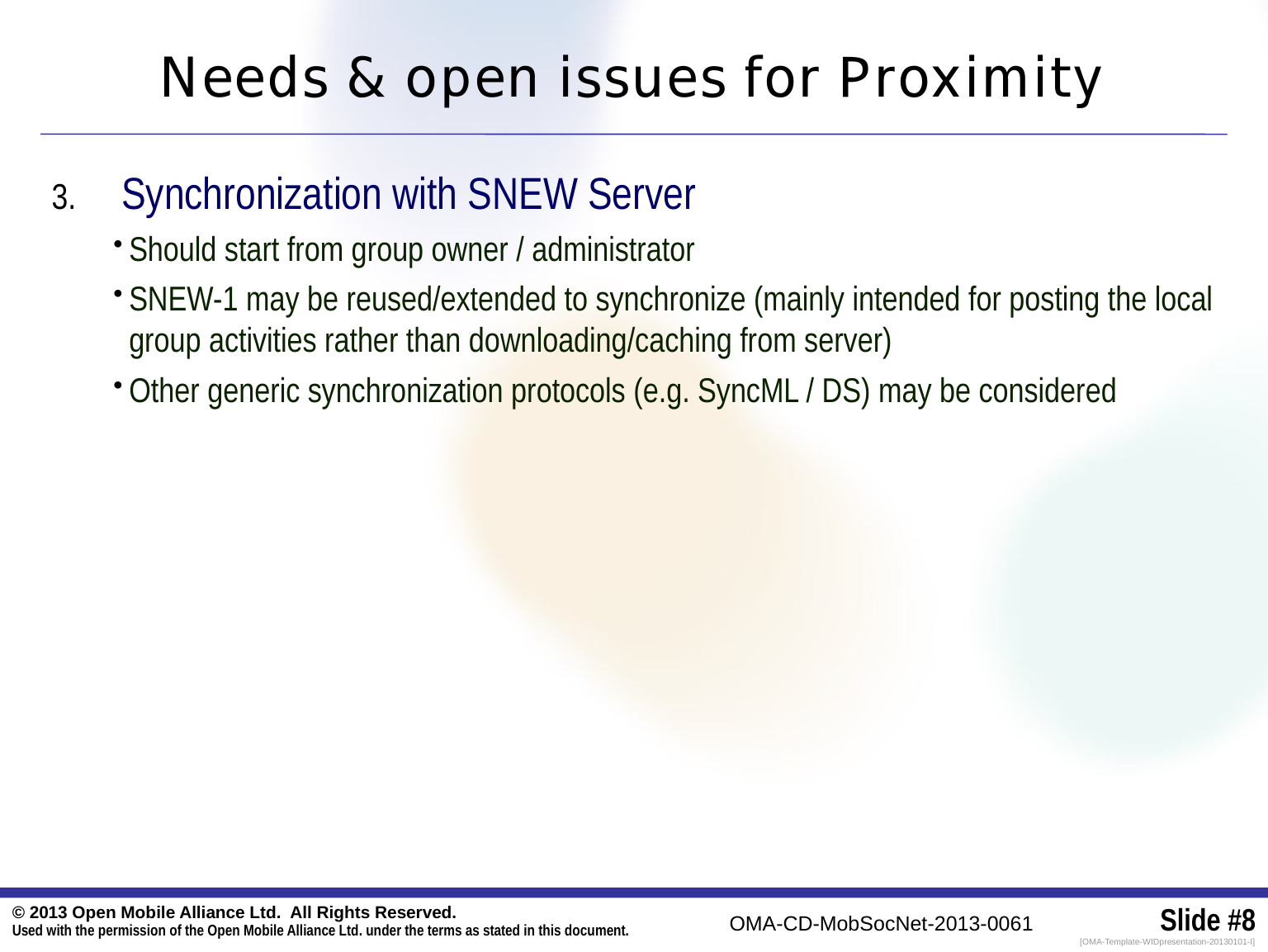

# Needs & open issues for Proximity
Synchronization with SNEW Server
Should start from group owner / administrator
SNEW-1 may be reused/extended to synchronize (mainly intended for posting the local group activities rather than downloading/caching from server)
Other generic synchronization protocols (e.g. SyncML / DS) may be considered